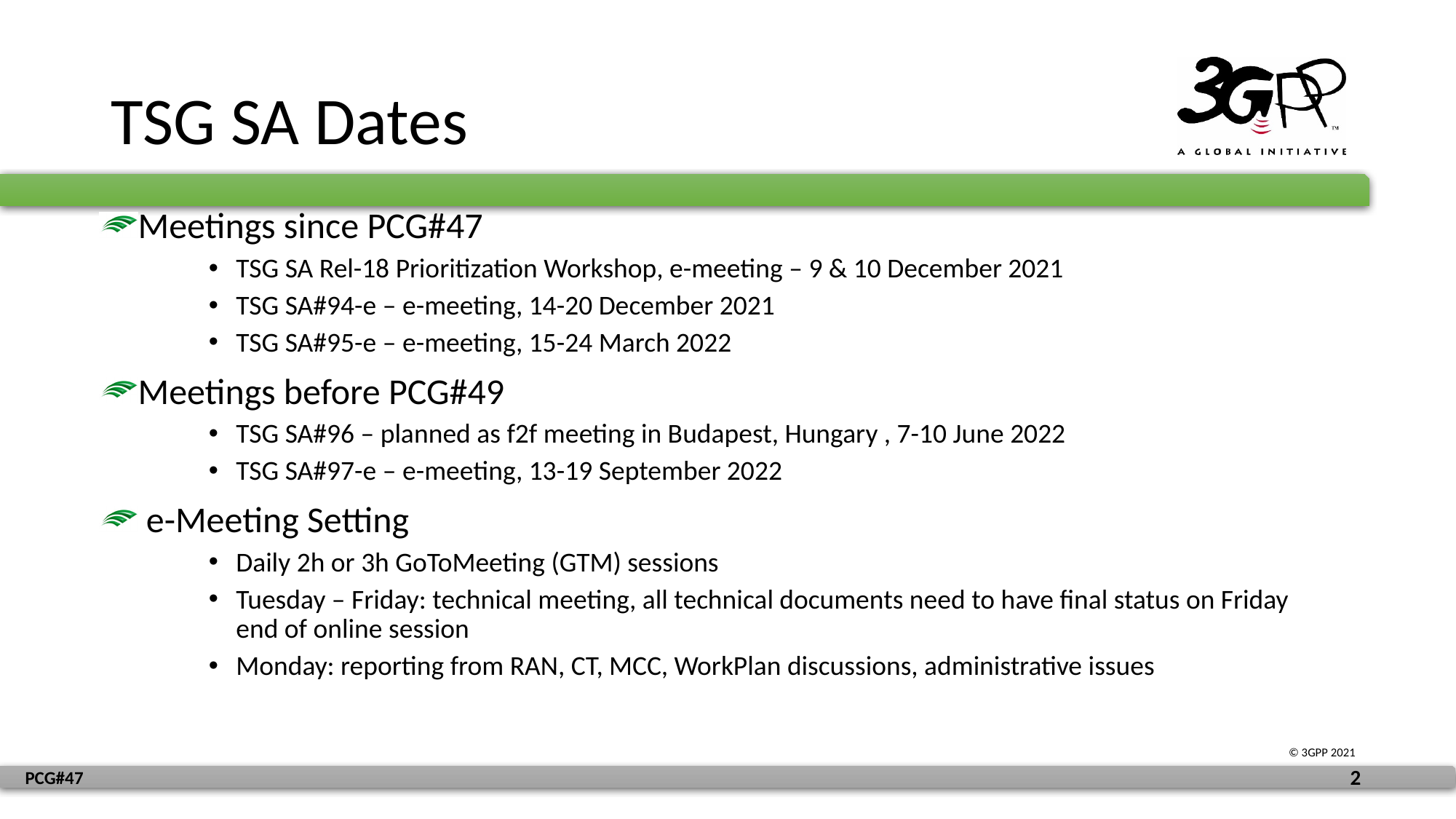

# TSG SA Dates
Meetings since PCG#47
TSG SA Rel-18 Prioritization Workshop, e-meeting – 9 & 10 December 2021
TSG SA#94-e – e-meeting, 14-20 December 2021
TSG SA#95-e – e-meeting, 15-24 March 2022
Meetings before PCG#49
TSG SA#96 – planned as f2f meeting in Budapest, Hungary , 7-10 June 2022
TSG SA#97-e – e-meeting, 13-19 September 2022
 e-Meeting Setting
Daily 2h or 3h GoToMeeting (GTM) sessions
Tuesday – Friday: technical meeting, all technical documents need to have final status on Friday end of online session
Monday: reporting from RAN, CT, MCC, WorkPlan discussions, administrative issues